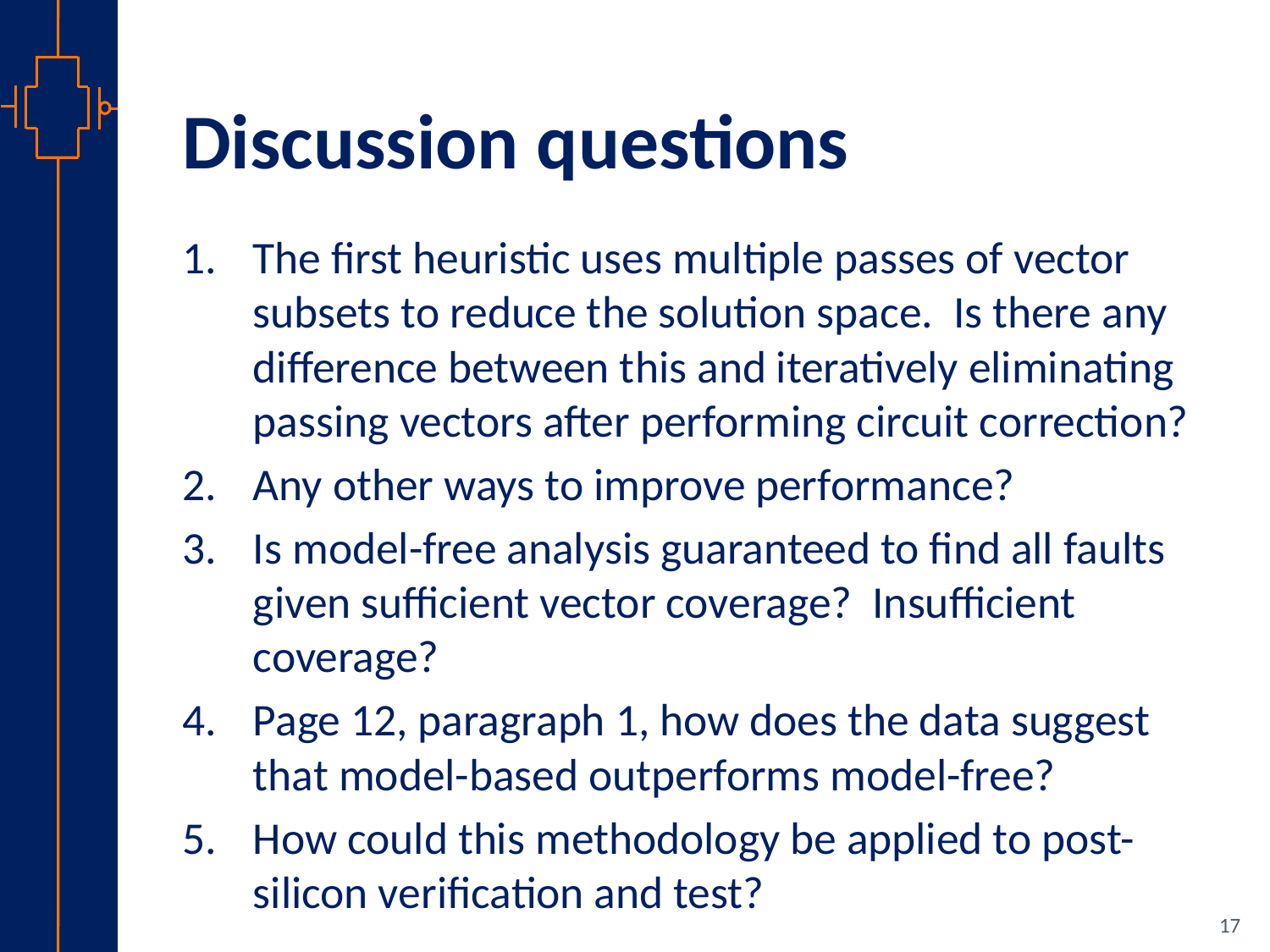

# Discussion questions
The first heuristic uses multiple passes of vector subsets to reduce the solution space.  Is there any difference between this and iteratively eliminating passing vectors after performing circuit correction?
Any other ways to improve performance?
Is model-free analysis guaranteed to find all faults given sufficient vector coverage?  Insufficient coverage?
Page 12, paragraph 1, how does the data suggest that model-based outperforms model-free?
How could this methodology be applied to post-silicon verification and test?

17